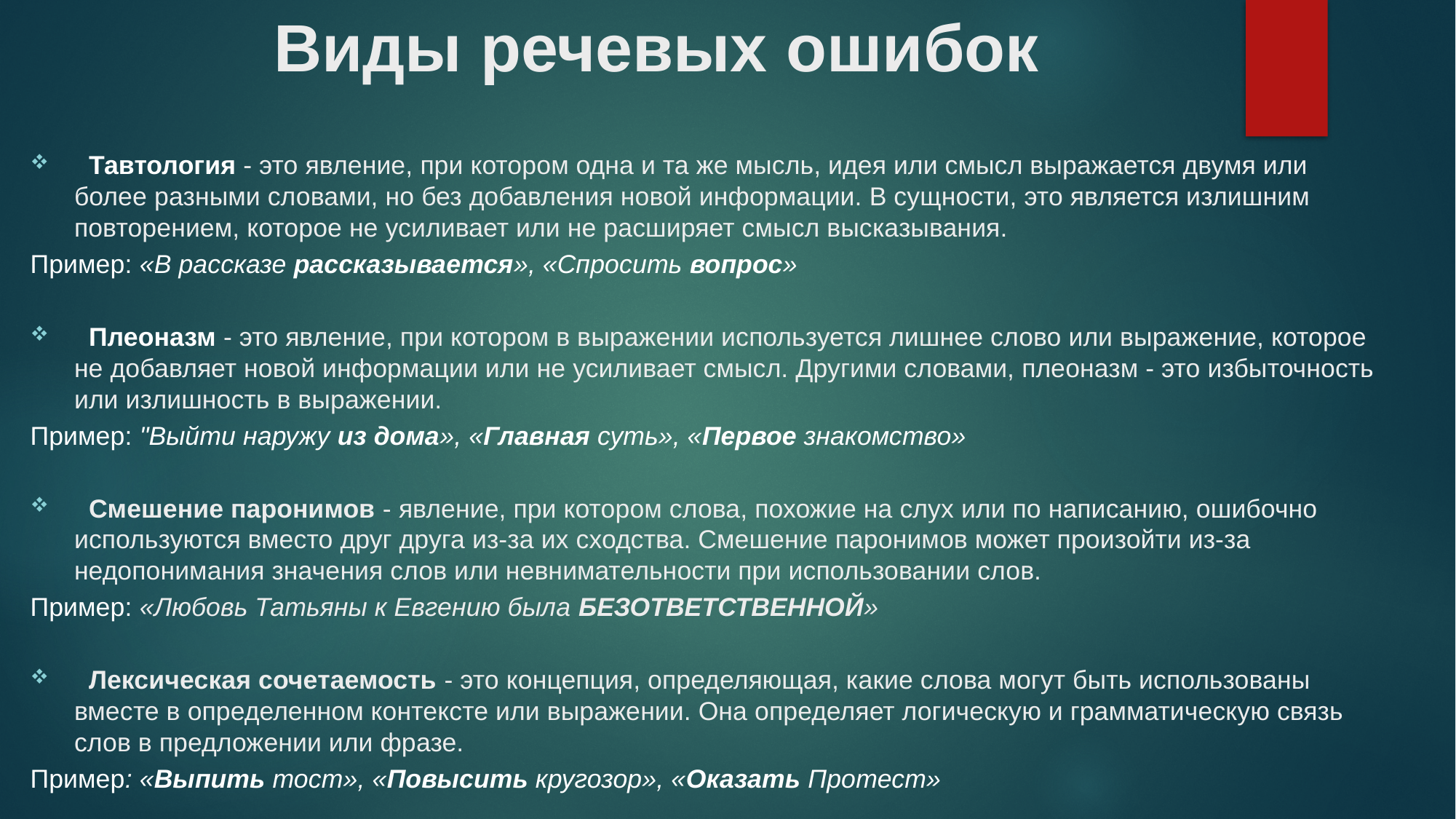

# Виды речевых ошибок
  Тавтология - это явление, при котором одна и та же мысль, идея или смысл выражается двумя или более разными словами, но без добавления новой информации. В сущности, это является излишним повторением, которое не усиливает или не расширяет смысл высказывания.
Пример: «В рассказе рассказывается», «Спросить вопрос»

  Плеоназм - это явление, при котором в выражении используется лишнее слово или выражение, которое не добавляет новой информации или не усиливает смысл. Другими словами, плеоназм - это избыточность или излишность в выражении.
Пример: "Выйти наружу из дома», «Главная суть», «Первое знакомство»

  Смешение паронимов - явление, при котором слова, похожие на слух или по написанию, ошибочно используются вместо друг друга из-за их сходства. Смешение паронимов может произойти из-за недопонимания значения слов или невнимательности при использовании слов.
Пример: «Любовь Татьяны к Евгению была БЕЗОТВЕТСТВЕННОЙ»

  Лексическая сочетаемость - это концепция, определяющая, какие слова могут быть использованы вместе в определенном контексте или выражении. Она определяет логическую и грамматическую связь слов в предложении или фразе.
Пример: «Выпить тост», «Повысить кругозор», «Оказать Протест»